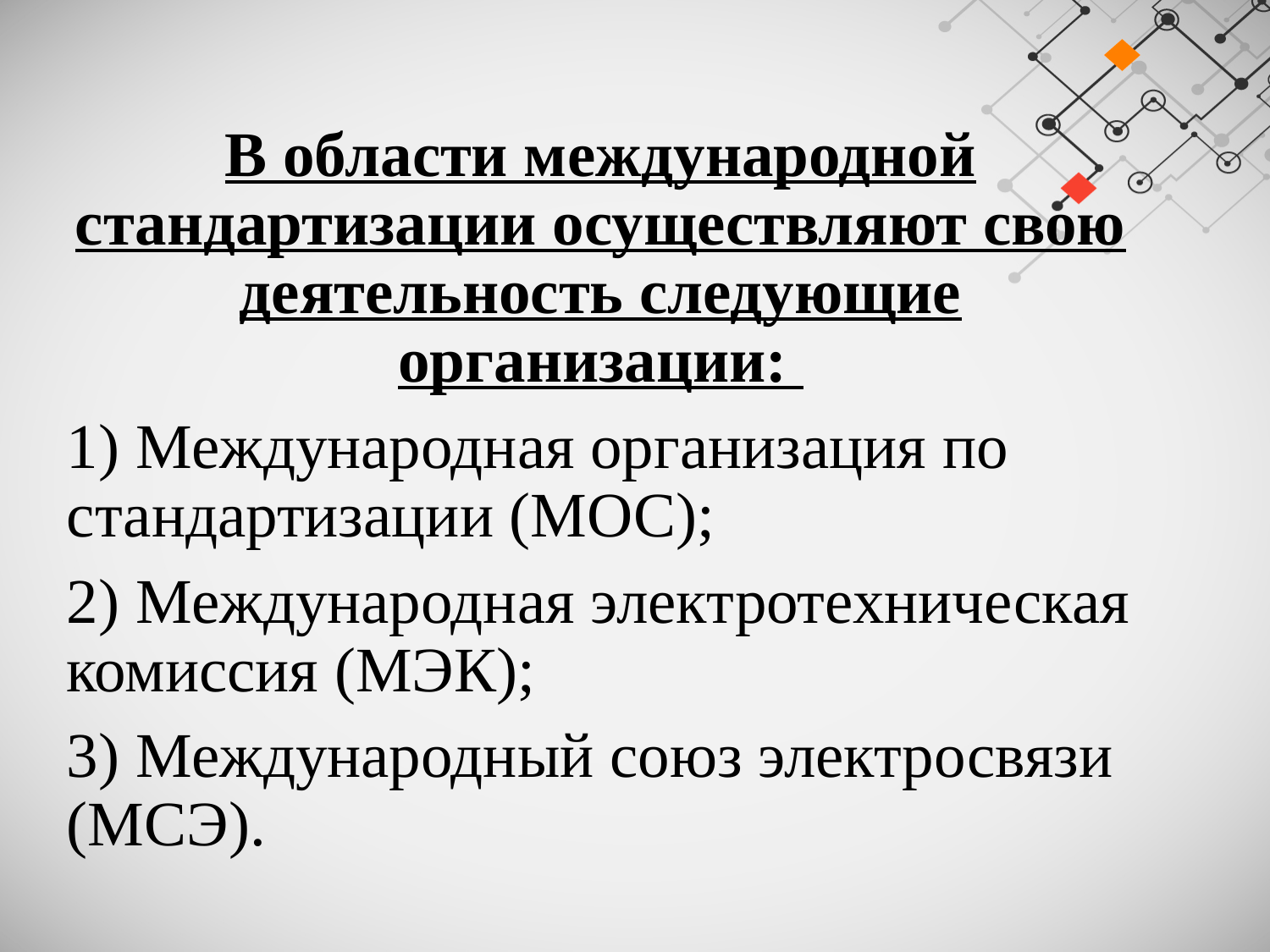

В области международной стандартизации осуществляют свою деятельность следующие организации:
1) Международная организация по стандартизации (МОС);
2) Международная электротехническая комиссия (МЭК);
3) Международный союз электросвязи (МСЭ).